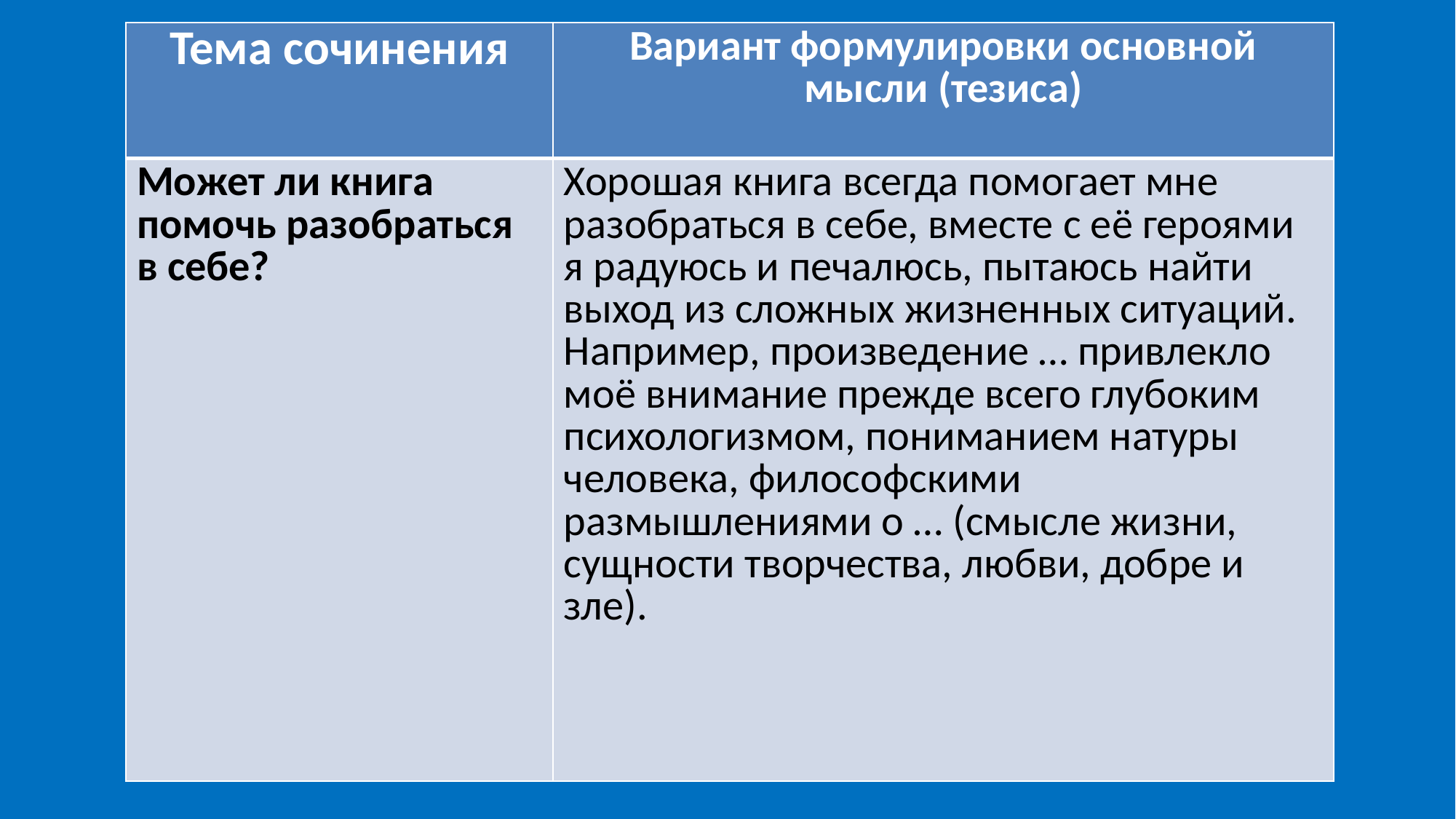

| Тема сочинения | Вариант формулировки основной мысли (тезиса) |
| --- | --- |
| Может ли книга помочь разобраться в себе? | Хорошая книга всегда помогает мне разобраться в себе, вместе с её героями я радуюсь и печалюсь, пытаюсь найти выход из сложных жизненных ситуаций. Например, произведение … привлекло моё внимание прежде всего глубоким психологизмом, пониманием натуры человека, философскими размышлениями о … (смысле жизни, сущности творчества, любви, добре и зле). |